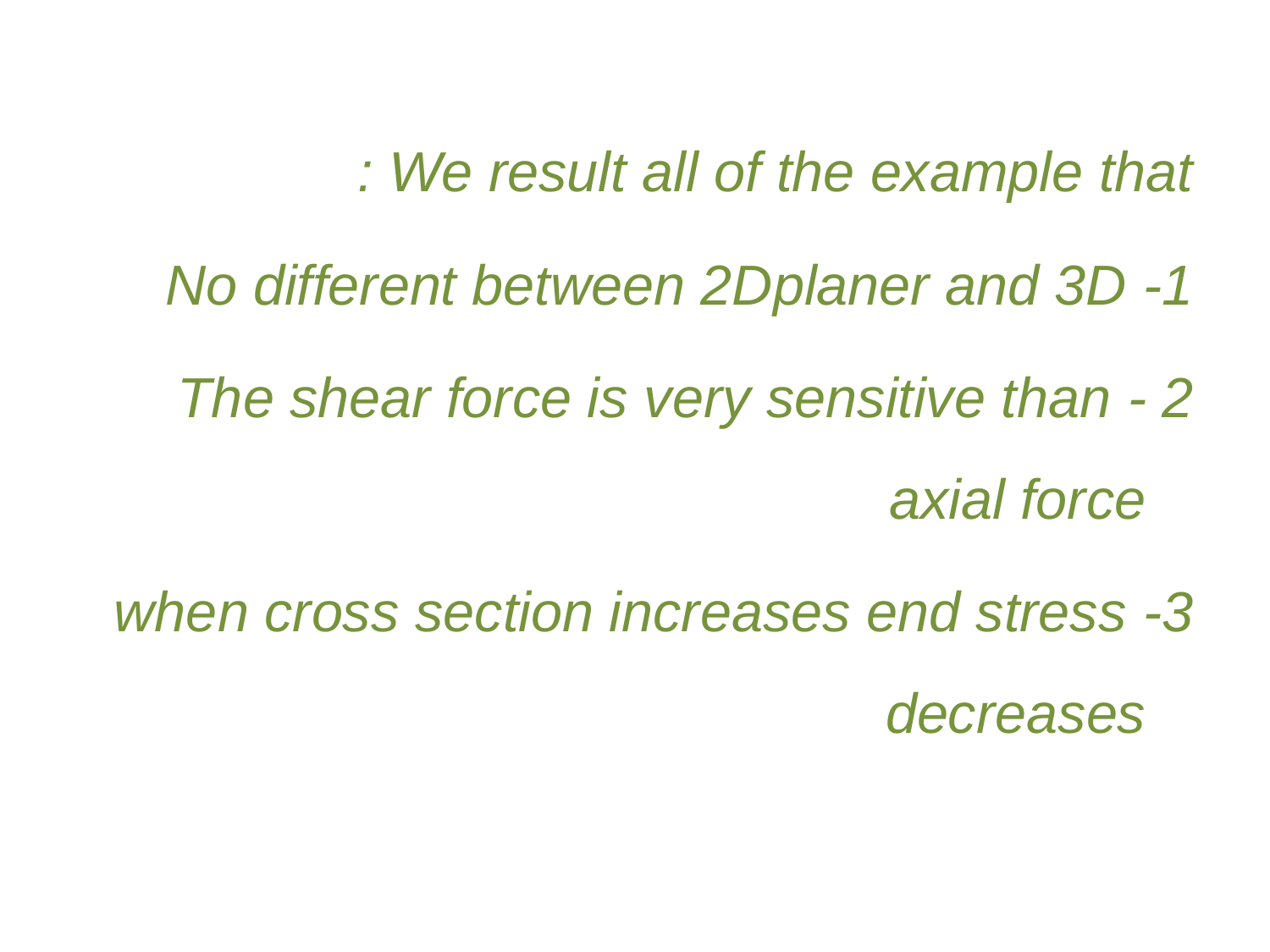

We result all of the example that :
1- No different between 2Dplaner and 3D
2 - The shear force is very sensitive than axial force
3- when cross section increases end stress decreases